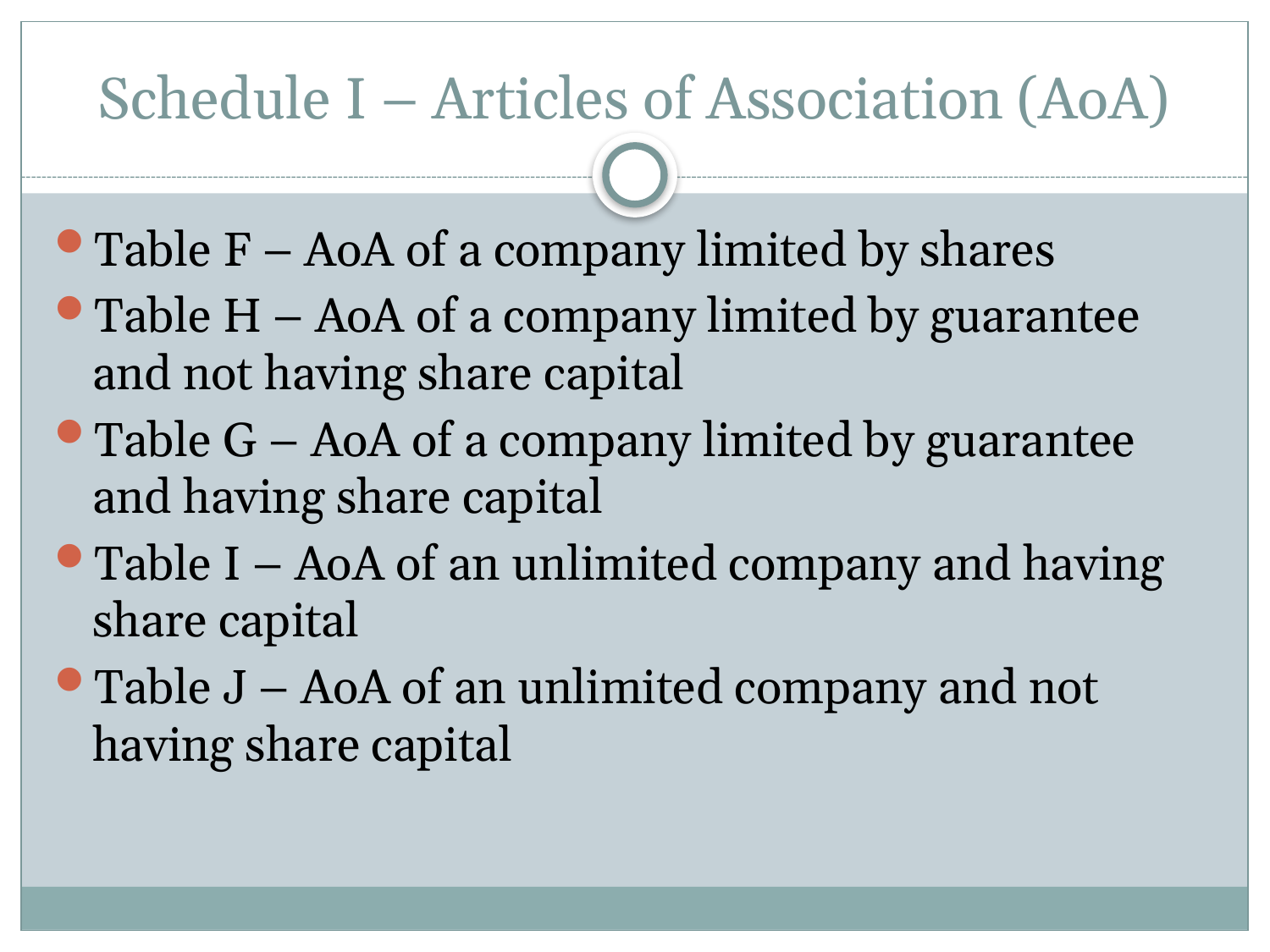

# Schedule I – Articles of Association (AoA)
Table F – AoA of a company limited by shares
Table H – AoA of a company limited by guarantee and not having share capital
Table G – AoA of a company limited by guarantee and having share capital
Table I – AoA of an unlimited company and having share capital
Table J – AoA of an unlimited company and not having share capital